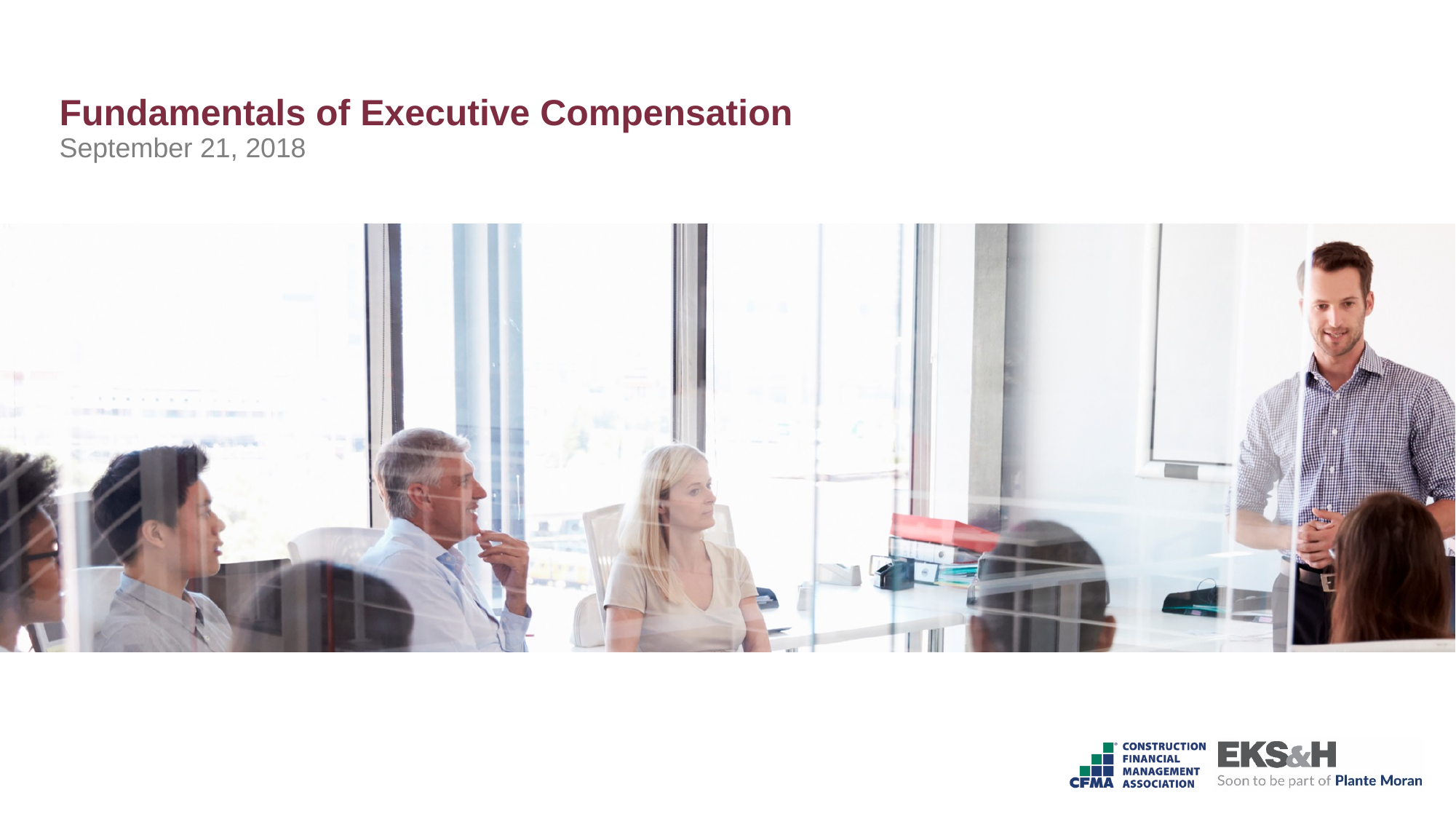

# Fundamentals of Executive Compensation
September 21, 2018